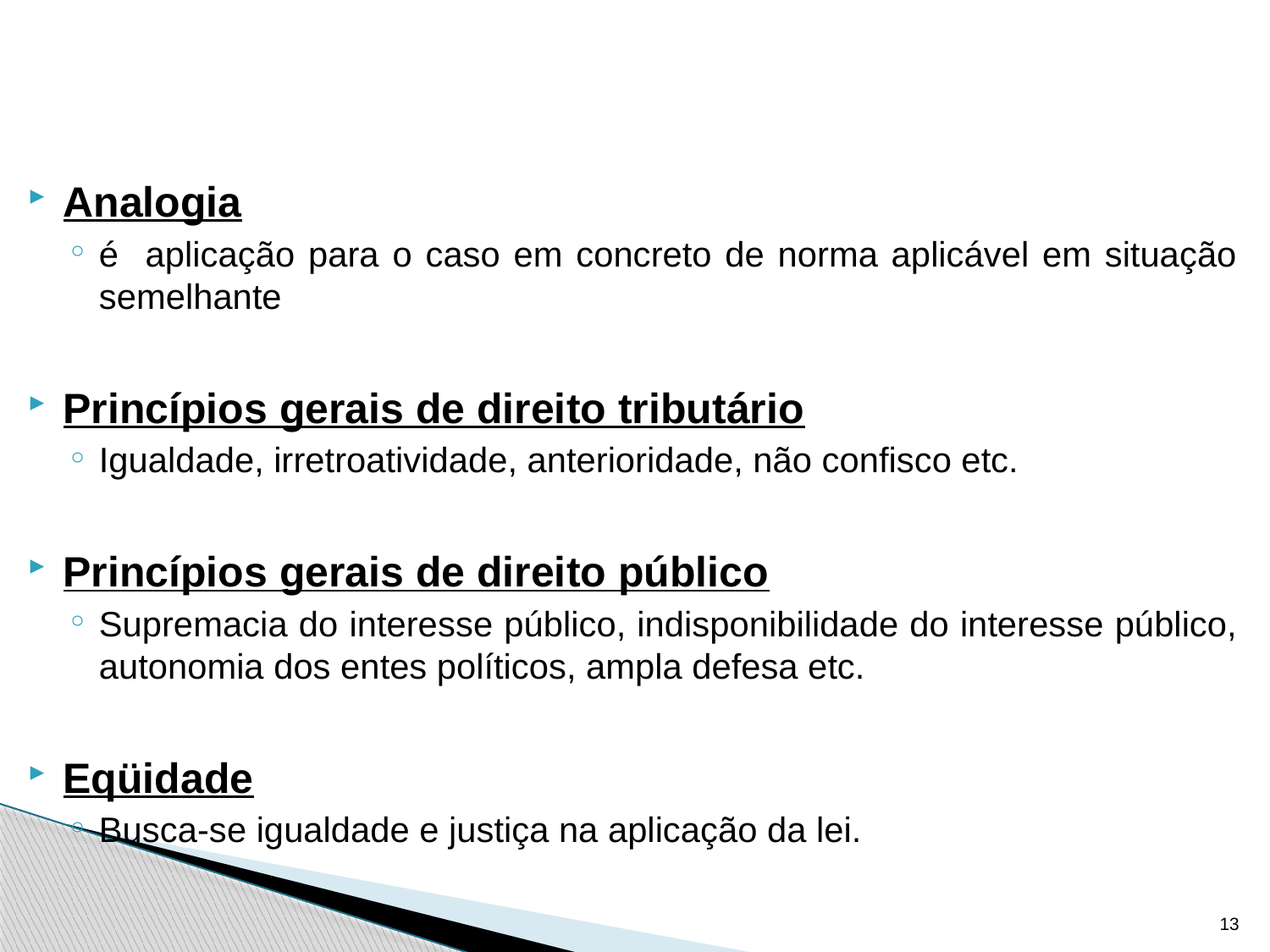

Analogia
é  aplicação para o caso em concreto de norma aplicável em situação semelhante

Princípios gerais de direito tributário
Igualdade, irretroatividade, anterioridade, não confisco etc.

Princípios gerais de direito público
Supremacia do interesse público, indisponibilidade do interesse público, autonomia dos entes políticos, ampla defesa etc.

Eqüidade
Busca-se igualdade e justiça na aplicação da lei.

13